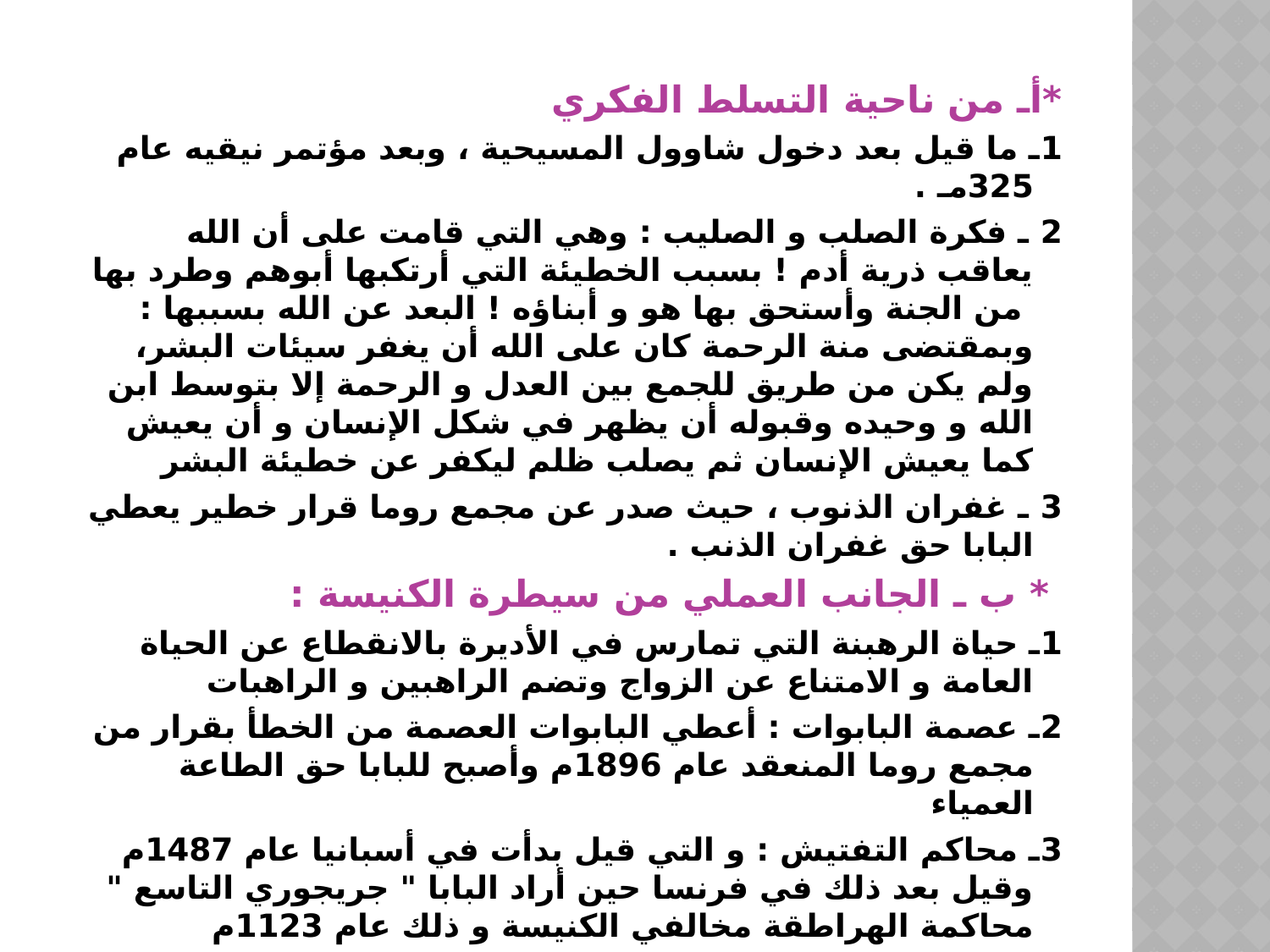

*أـ من ناحية التسلط الفكري
1ـ ما قيل بعد دخول شاوول المسيحية ، وبعد مؤتمر نيقيه عام 325مـ .
2 ـ فكرة الصلب و الصليب : وهي التي قامت على أن الله يعاقب ذرية أدم ! بسبب الخطيئة التي أرتكبها أبوهم وطرد بها  من الجنة وأستحق بها هو و أبناؤه ! البعد عن الله بسببها : وبمقتضى منة الرحمة كان على الله أن يغفر سيئات البشر، ولم يكن من طريق للجمع بين العدل و الرحمة إلا بتوسط ابن الله و وحيده وقبوله أن يظهر في شكل الإنسان و أن يعيش كما يعيش الإنسان ثم يصلب ظلم ليكفر عن خطيئة البشر
3 ـ غفران الذنوب ، حيث صدر عن مجمع روما قرار خطير يعطي البابا حق غفران الذنب .
 * ب ـ الجانب العملي من سيطرة الكنيسة :
1ـ حياة الرهبنة التي تمارس في الأديرة بالانقطاع عن الحياة العامة و الامتناع عن الزواج وتضم الراهبين و الراهبات
2ـ عصمة البابوات : أعطي البابوات العصمة من الخطأ بقرار من مجمع روما المنعقد عام 1896م وأصبح للبابا حق الطاعة العمياء
3ـ محاكم التفتيش : و التي قيل بدأت في أسبانيا عام 1487م وقيل بعد ذلك في فرنسا حين أراد البابا " جريجوري التاسع " محاكمة الهراطقة مخالفي الكنيسة و ذلك عام 1123م